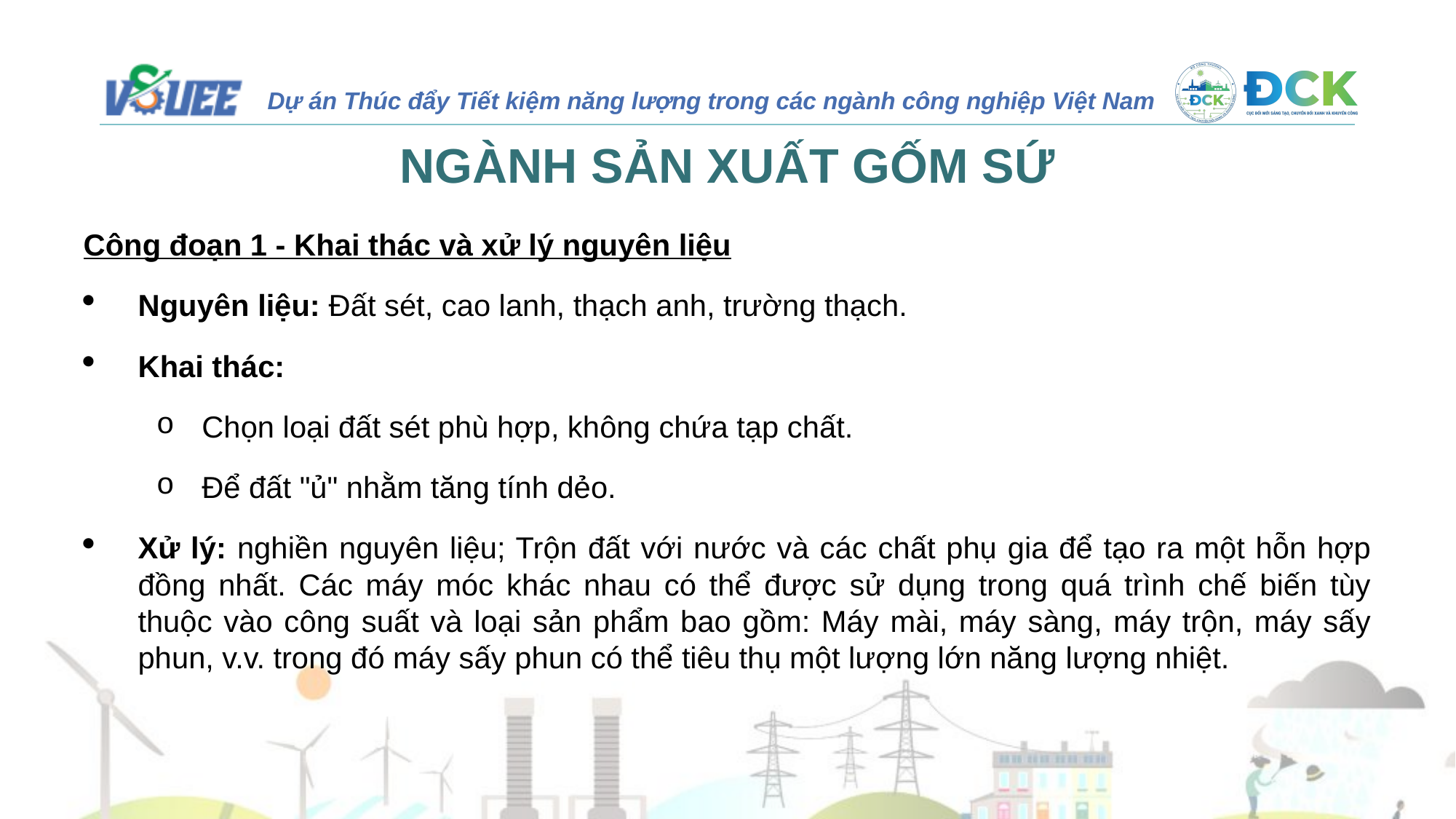

NGÀNH SẢN XUẤT GỐM SỨ
Công đoạn 1 - Khai thác và xử lý nguyên liệu
Nguyên liệu: Đất sét, cao lanh, thạch anh, trường thạch.
Khai thác:
Chọn loại đất sét phù hợp, không chứa tạp chất.
Để đất "ủ" nhằm tăng tính dẻo.
Xử lý: nghiền nguyên liệu; Trộn đất với nước và các chất phụ gia để tạo ra một hỗn hợp đồng nhất. Các máy móc khác nhau có thể được sử dụng trong quá trình chế biến tùy thuộc vào công suất và loại sản phẩm bao gồm: Máy mài, máy sàng, máy trộn, máy sấy phun, v.v. trong đó máy sấy phun có thể tiêu thụ một lượng lớn năng lượng nhiệt.